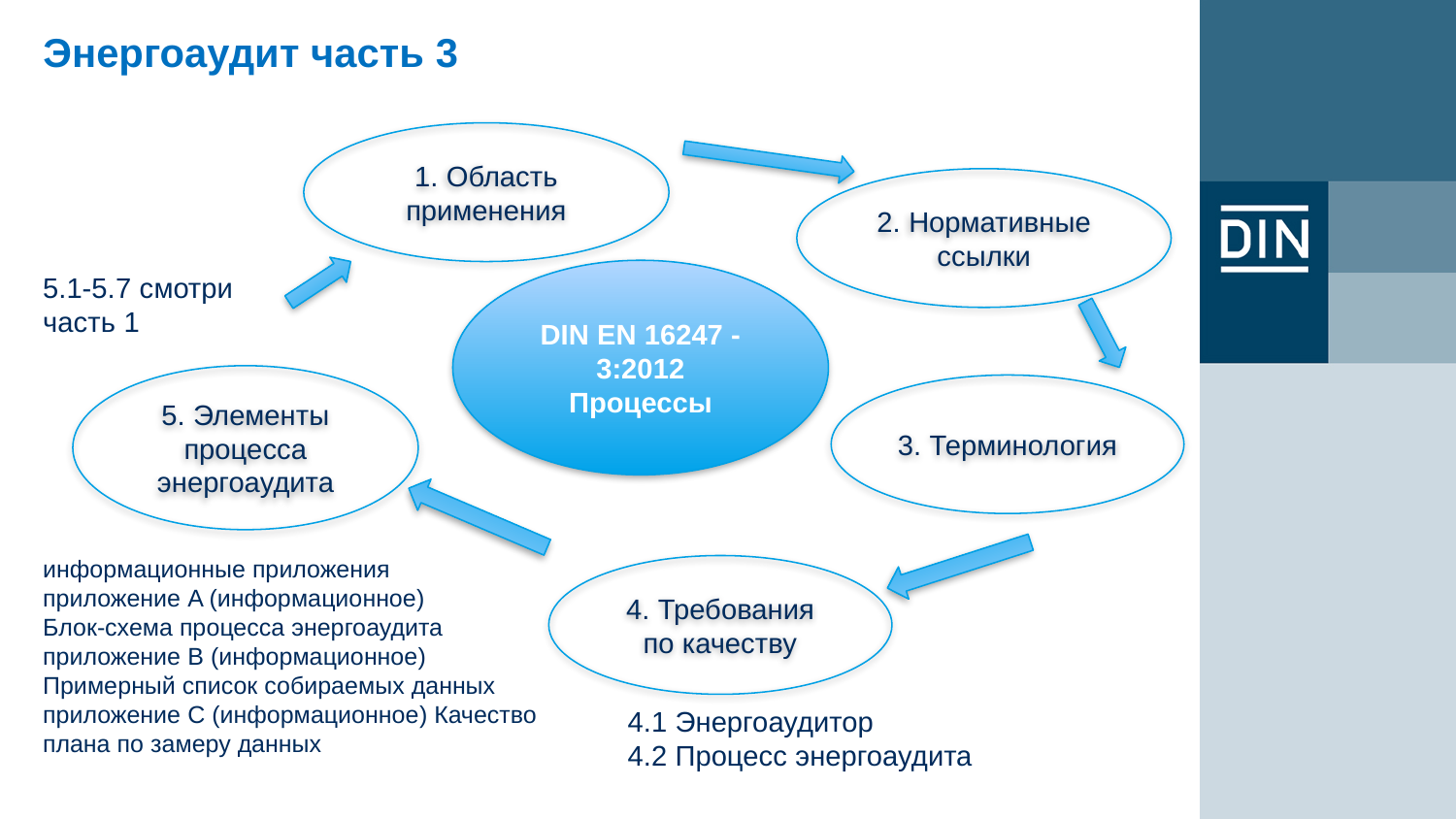

# Энергоаудит часть 3
1. Область применения

2. Нормативные ссылки
DIN EN 16247 - 3:2012
Процессы
5.1-5.7 смотри
часть 1

5. Элементы процесса энергоаудита
3. Терминология

информационные приложения
приложение A (информационное)
Блок-схема процесса энергоаудита
приложение B (информационное) Примерный список собираемых данных
приложение C (информационное) Качество плана по замеру данных

4. Требования по качеству
4.1 Энергоаудитор
4.2 Процесс энергоаудита